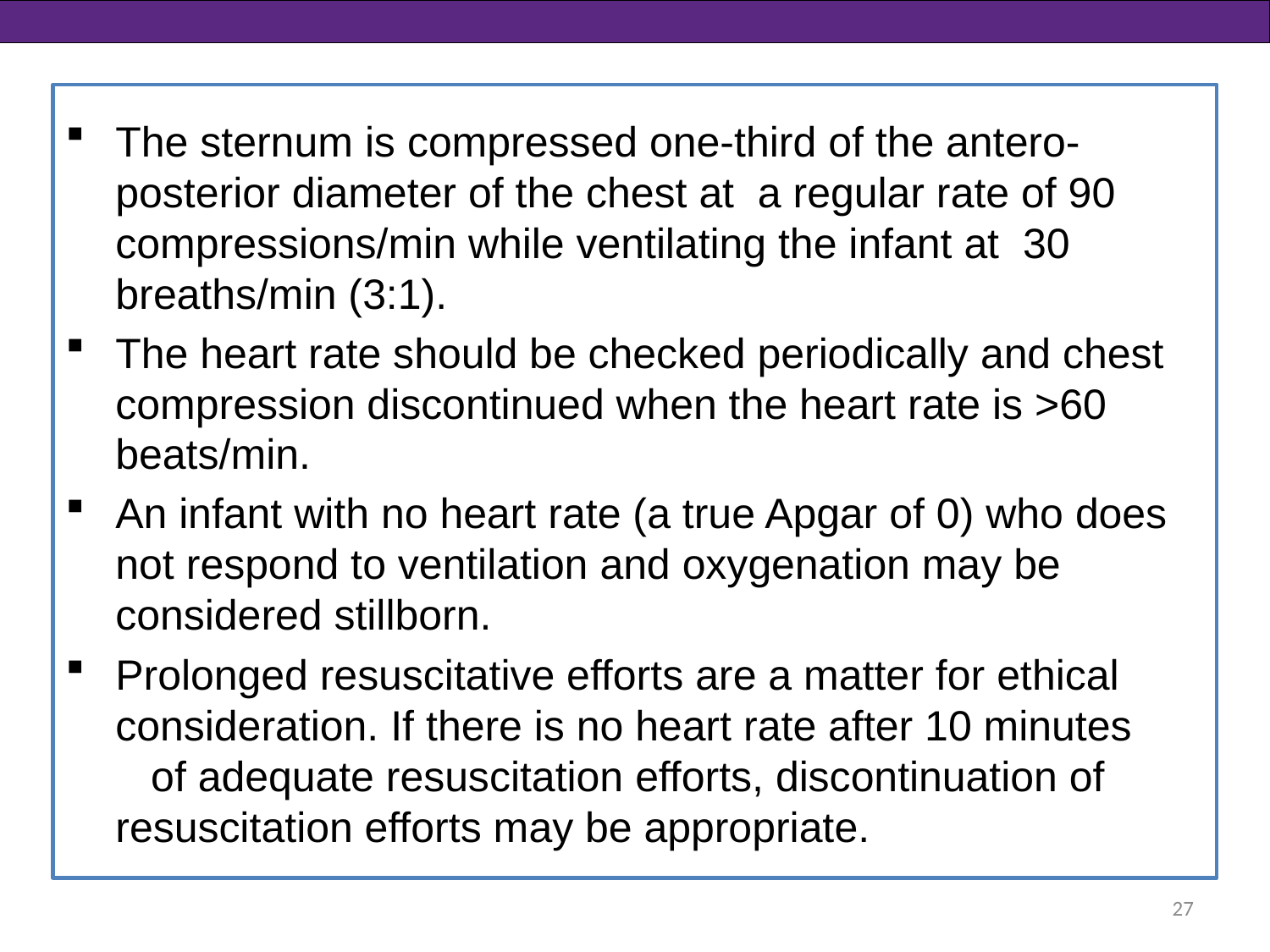

The sternum is compressed one-third of the antero-posterior diameter of the chest at  a regular rate of 90 compressions/min while ventilating the infant at  30 breaths/min (3:1).
The heart rate should be checked periodically and chest compression discontinued when the heart rate is >60 beats/min.
An infant with no heart rate (a true Apgar of 0) who does not respond to ventilation and oxygenation may be considered stillborn.
Prolonged resuscitative efforts are a matter for ethical consideration. If there is no heart rate after 10 minutes          of adequate resuscitation efforts, discontinuation of resuscitation efforts may be appropriate.

27